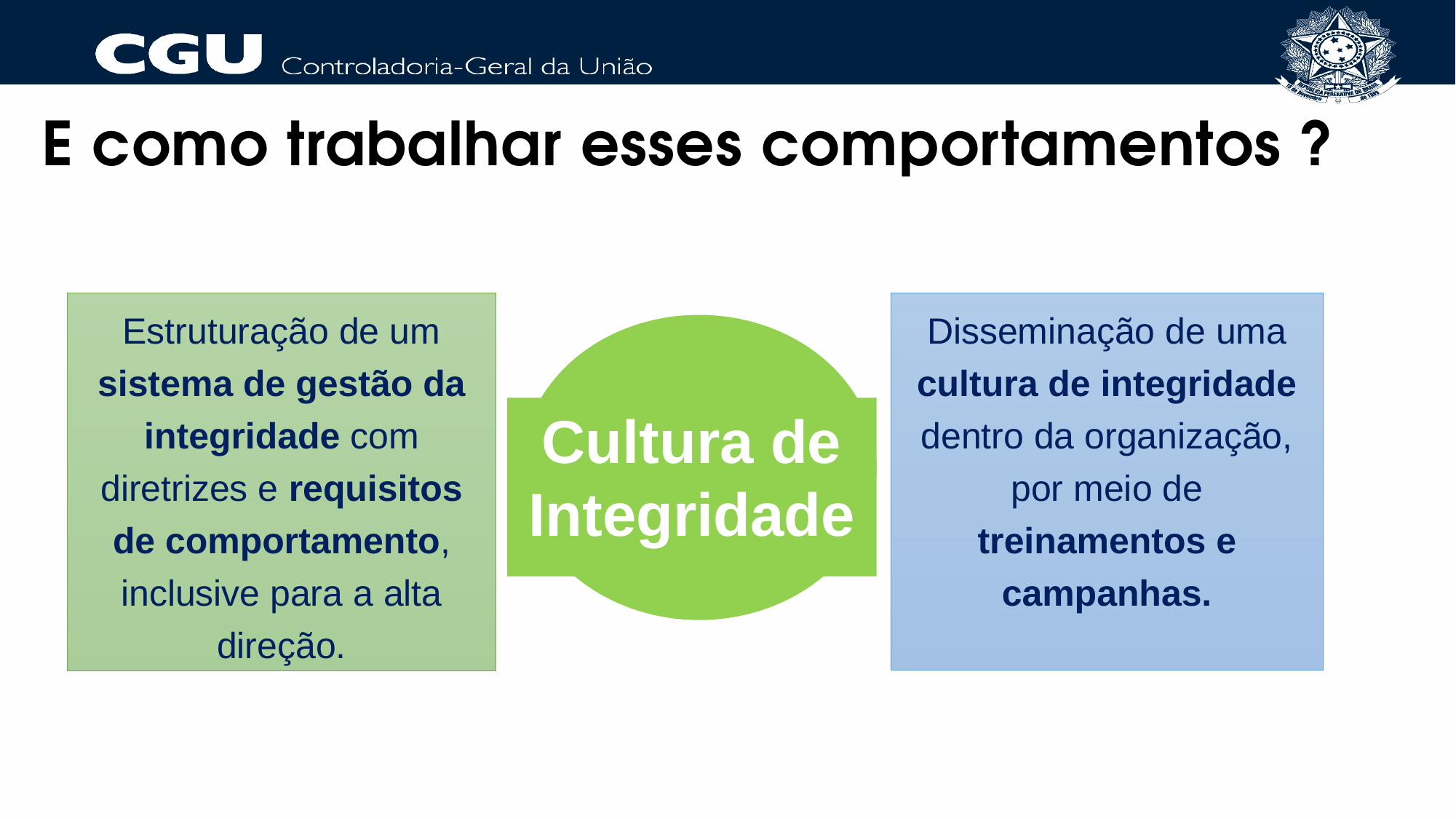

E como trabalhar esses comportamentos ?
Estruturação de um sistema de gestão da integridade com diretrizes e requisitos de comportamento, inclusive para a alta direção.
Disseminação de uma cultura de integridade dentro da organização, por meio de treinamentos e campanhas.

Cultura de Integridade